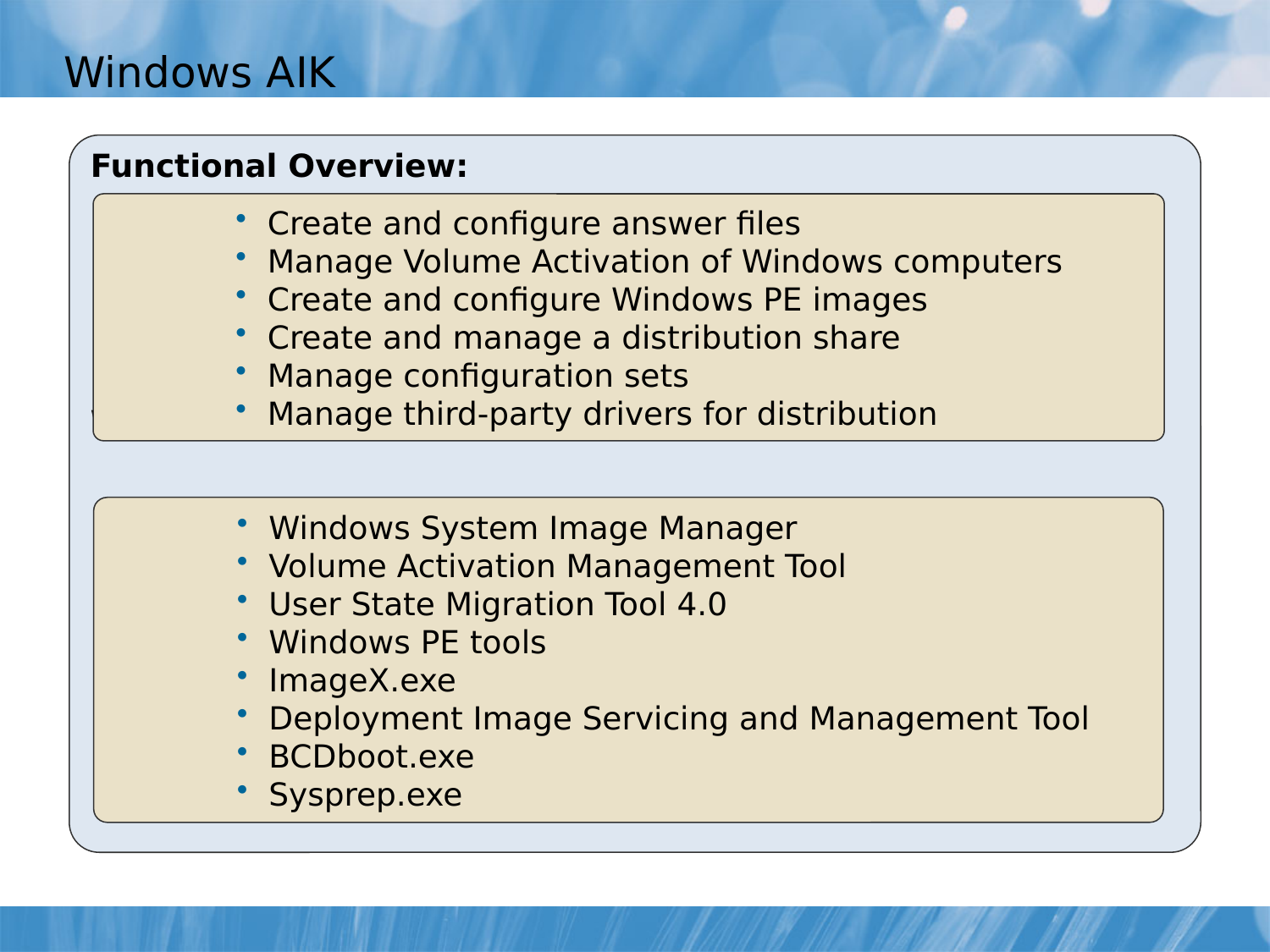

# Windows AIK
Functional Overview:

Windows AIK Tools:

Create and configure answer files
Manage Volume Activation of Windows computers
Create and configure Windows PE images
Create and manage a distribution share
Manage configuration sets
Manage third-party drivers for distribution
Windows System Image Manager
Volume Activation Management Tool
User State Migration Tool 4.0
Windows PE tools
ImageX.exe
Deployment Image Servicing and Management Tool
BCDboot.exe
Sysprep.exe